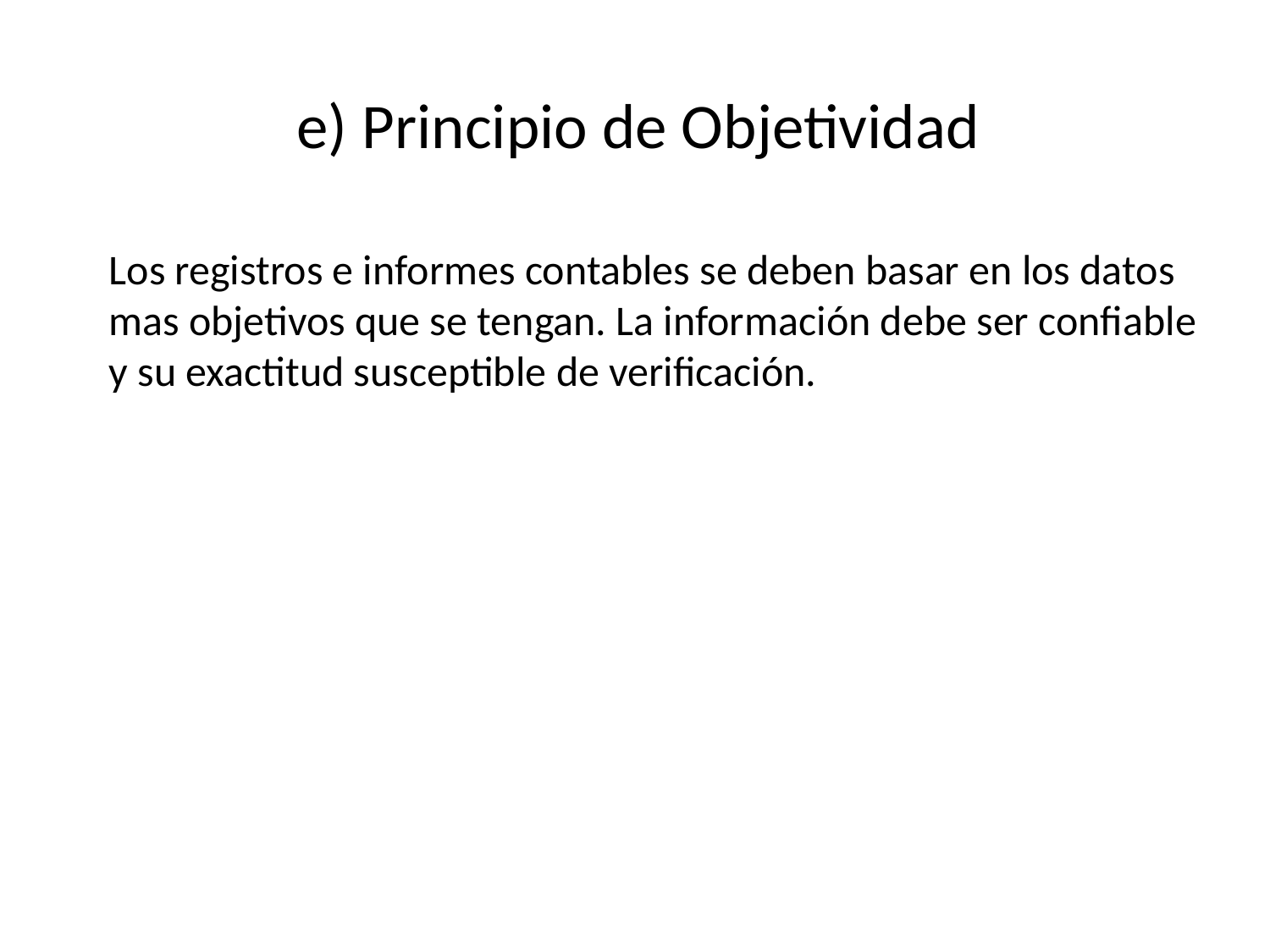

# e) Principio de Objetividad
Los registros e informes contables se deben basar en los datos mas objetivos que se tengan. La información debe ser confiable y su exactitud susceptible de verificación.